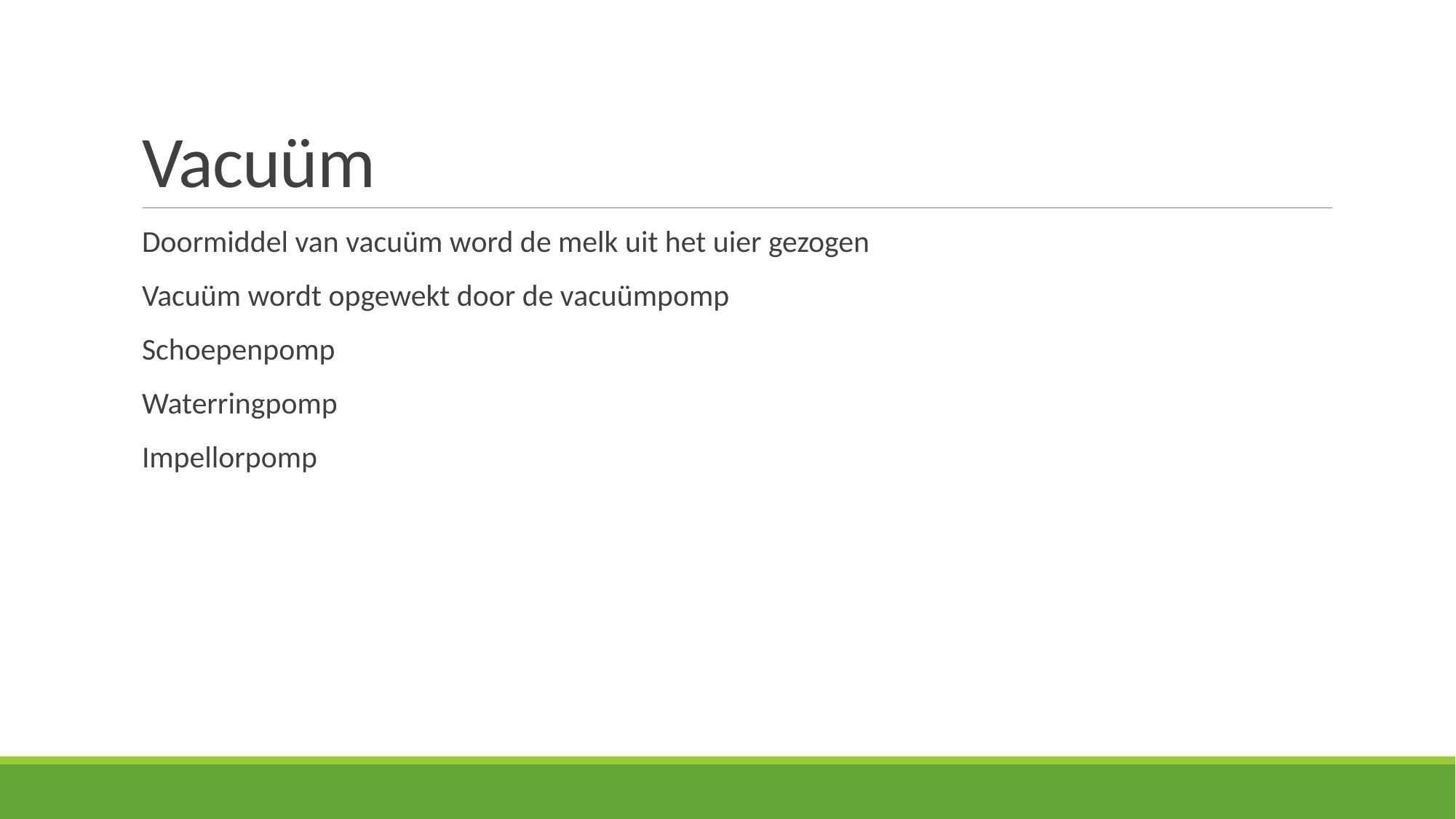

# Vacuüm
Doormiddel van vacuüm word de melk uit het uier gezogen
Vacuüm wordt opgewekt door de vacuümpomp
Schoepenpomp
Waterringpomp
Impellorpomp